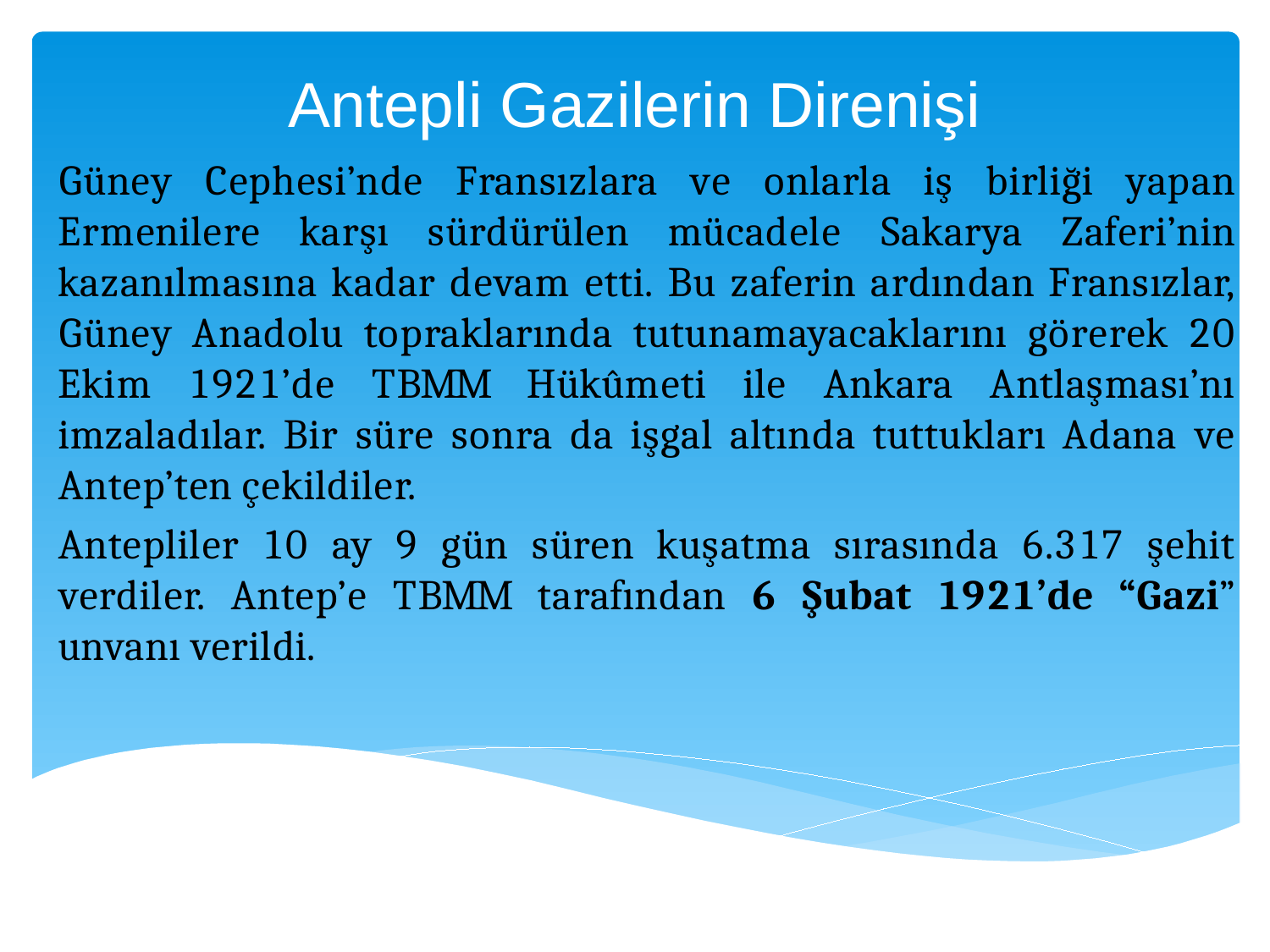

# Antepli Gazilerin Direnişi
Güney Cephesi’nde Fransızlara ve onlarla iş birliği yapan Ermenilere karşı sürdürülen mücadele Sakarya Zaferi’nin kazanılmasına kadar devam etti. Bu zaferin ardından Fransızlar, Güney Anadolu topraklarında tutunamayacaklarını görerek 20 Ekim 1921’de TBMM Hükûmeti ile Ankara Antlaşması’nı imzaladılar. Bir süre sonra da işgal altında tuttukları Adana ve Antep’ten çekildiler.
Antepliler 10 ay 9 gün süren kuşatma sırasında 6.317 şehit verdiler. Antep’e TBMM tarafından 6 Şubat 1921’de “Gazi” unvanı verildi.